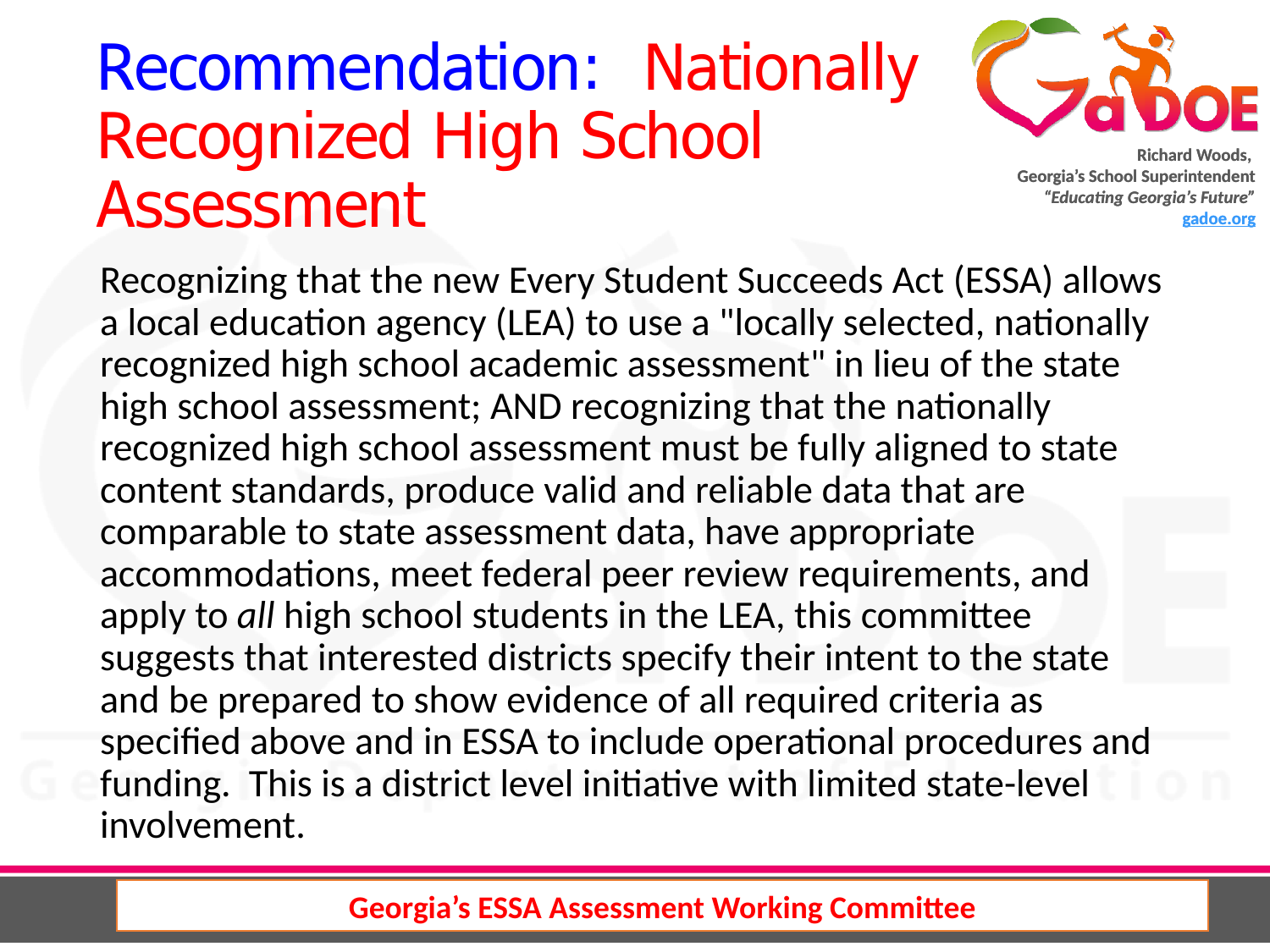

# Recommendation:  Nationally Recognized High School Assessment
Recognizing that the new Every Student Succeeds Act (ESSA) allows a local education agency (LEA) to use a "locally selected, nationally recognized high school academic assessment" in lieu of the state high school assessment; AND recognizing that the nationally recognized high school assessment must be fully aligned to state content standards, produce valid and reliable data that are comparable to state assessment data, have appropriate accommodations, meet federal peer review requirements, and apply to all high school students in the LEA, this committee suggests that interested districts specify their intent to the state and be prepared to show evidence of all required criteria as specified above and in ESSA to include operational procedures and funding.  This is a district level initiative with limited state-level involvement.
Georgia’s ESSA Assessment Working Committee